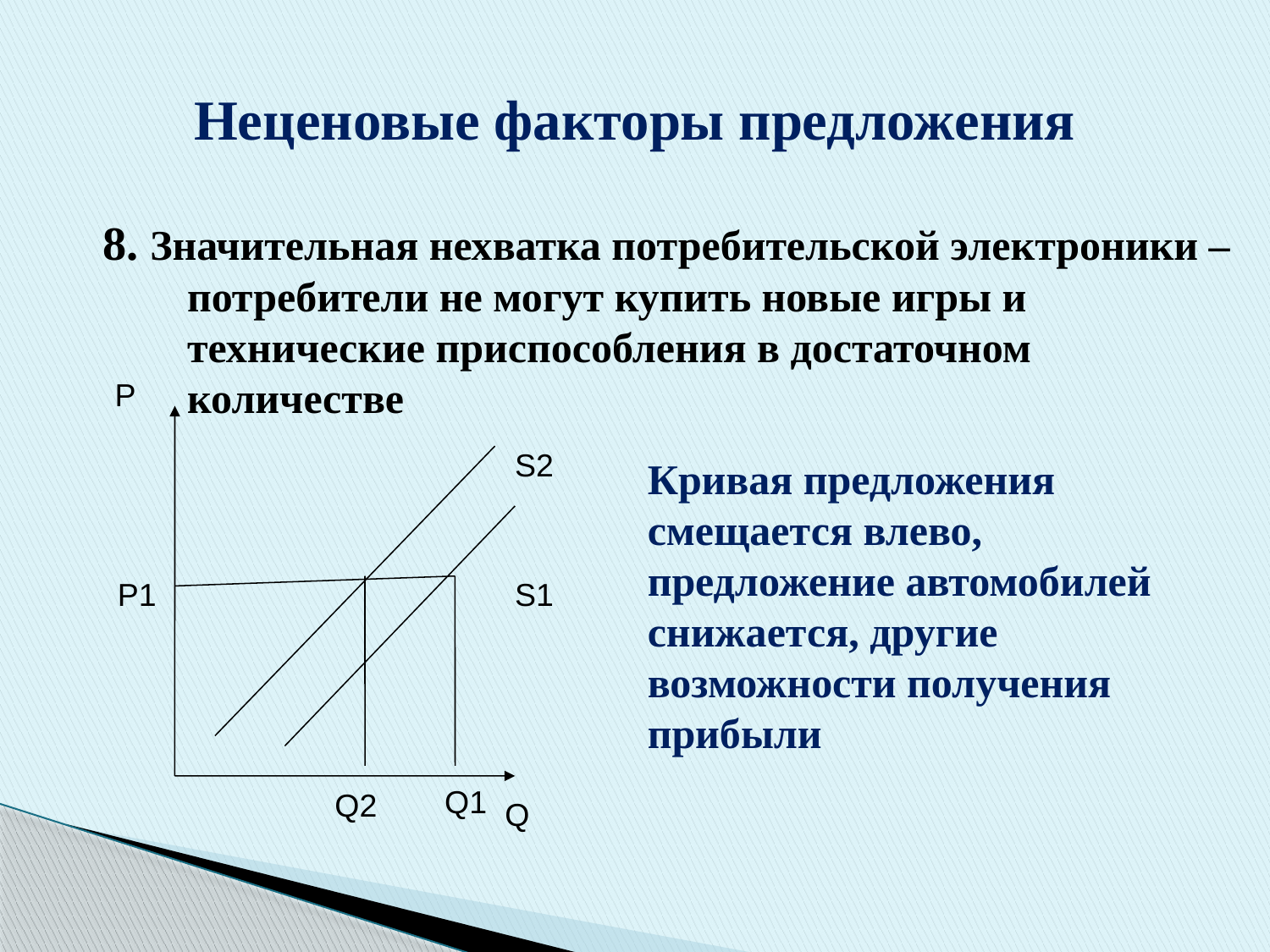

# Неценовые факторы предложения
8. Значительная нехватка потребительской электроники – потребители не могут купить новые игры и технические приспособления в достаточном количестве

Р

S2

Кривая предложения смещается влево, предложение автомобилей снижается, другие возможности получения прибыли

P1
S1

Q1
Q2
Q